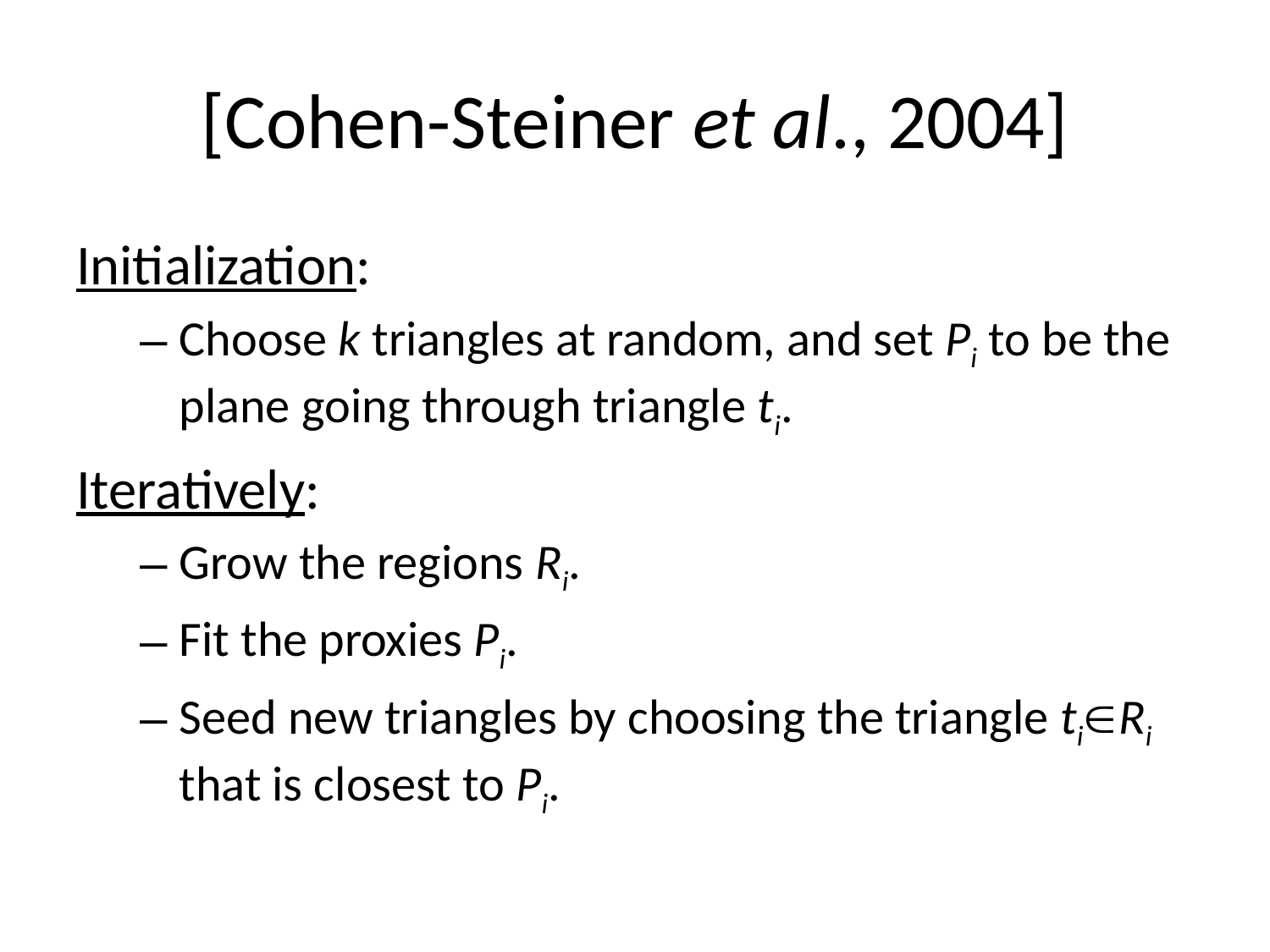

# [Cohen-Steiner et al., 2004]
Initialization:
Choose k triangles at random, and set Pi to be the plane going through triangle ti.
Iteratively:
Grow the regions Ri.
Fit the proxies Pi.
Seed new triangles by choosing the triangle ti∈Ri that is closest to Pi.